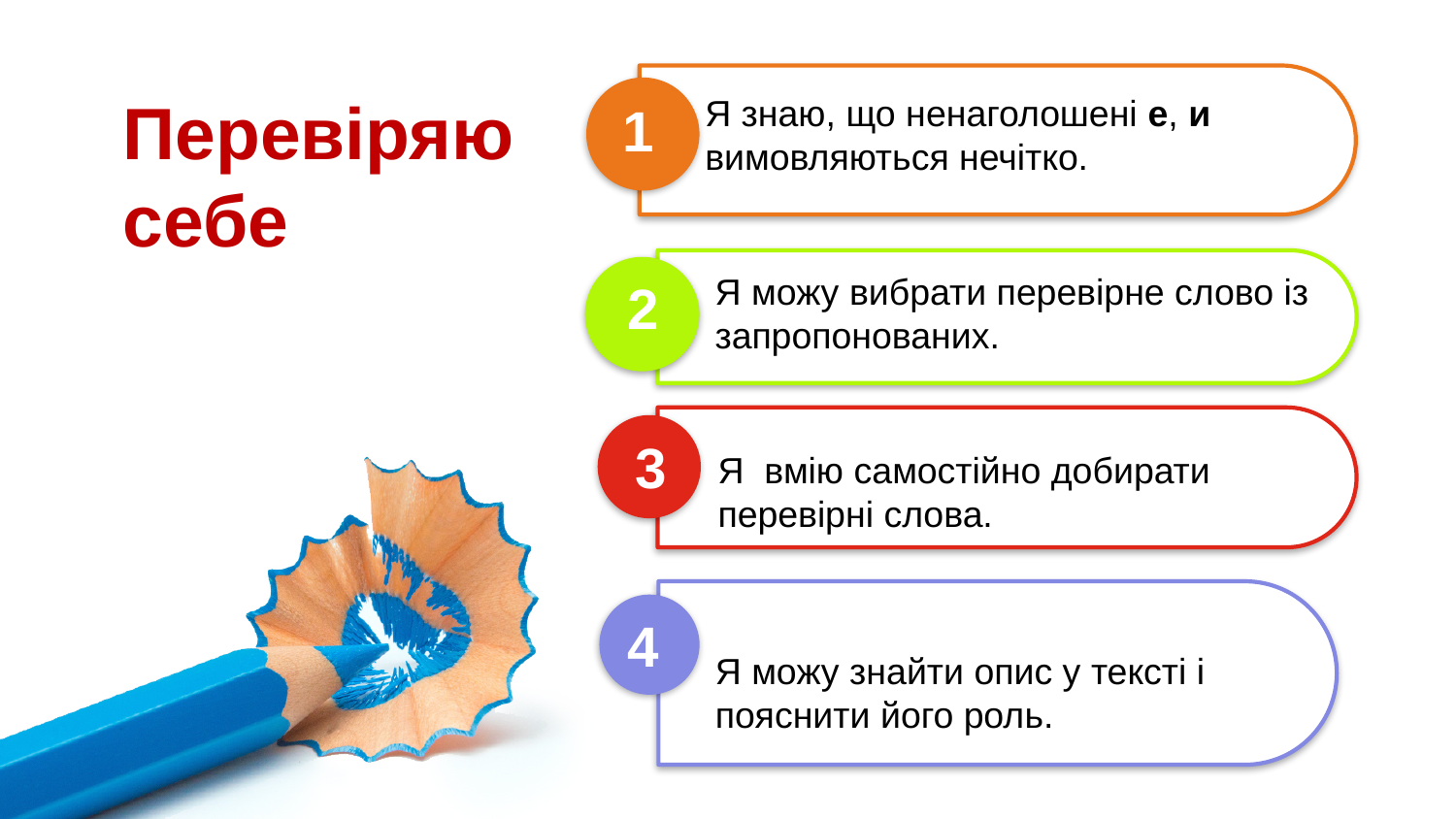

Перевіряю себе

Я знаю, що ненаголошені е, и
вимовляються нечітко.

1

Я можу вибрати перевірне слово із запропонованих.
2

3
Я  вмію самостійно добирати
перевірні слова.

4
Я можу знайти опис у тексті і
пояснити його роль.